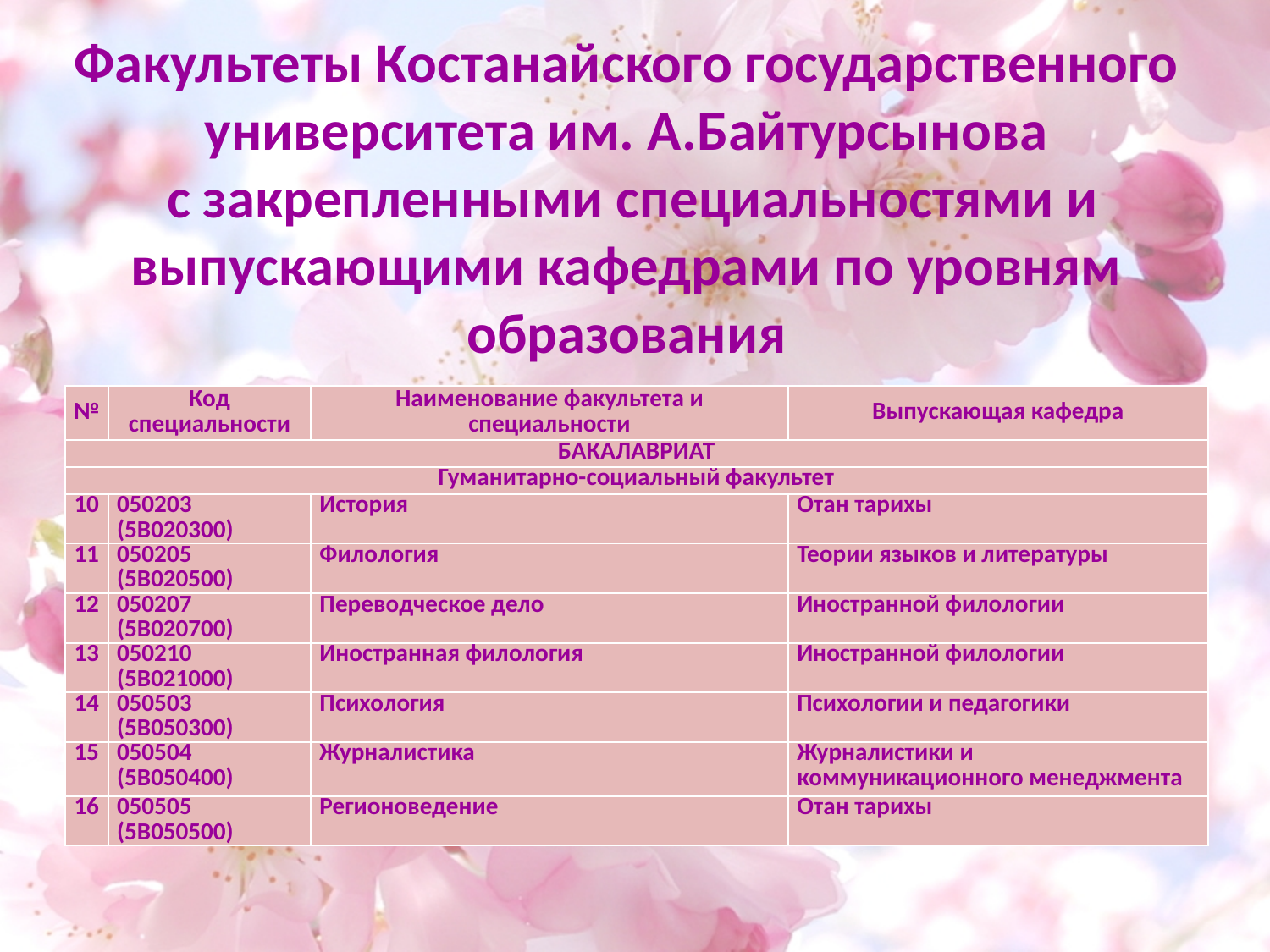

# Факультеты Костанайского государственного университета им. А.Байтурсынова с закрепленными специальностями и выпускающими кафедрами по уровням образования
| № | Код специальности | Наименование факультета и специальности | Выпускающая кафедра |
| --- | --- | --- | --- |
| БАКАЛАВРИАТ |  |  |  |
| Гуманитарно-социальный факультет |  |  |  |
| 10 | 050203 (5В020300) | История | Отан тарихы |
| 11 | 050205 (5В020500) | Филология | Теории языков и литературы |
| 12 | 050207 (5В020700) | Переводческое дело | Иностранной филологии |
| 13 | 050210 (5В021000) | Иностранная филология | Иностранной филологии |
| 14 | 050503 (5В050300) | Психология | Психологии и педагогики |
| 15 | 050504 (5В050400) | Журналистика | Журналистики и коммуникационного менеджмента |
| 16 | 050505 (5В050500) | Регионоведение | Отан тарихы |